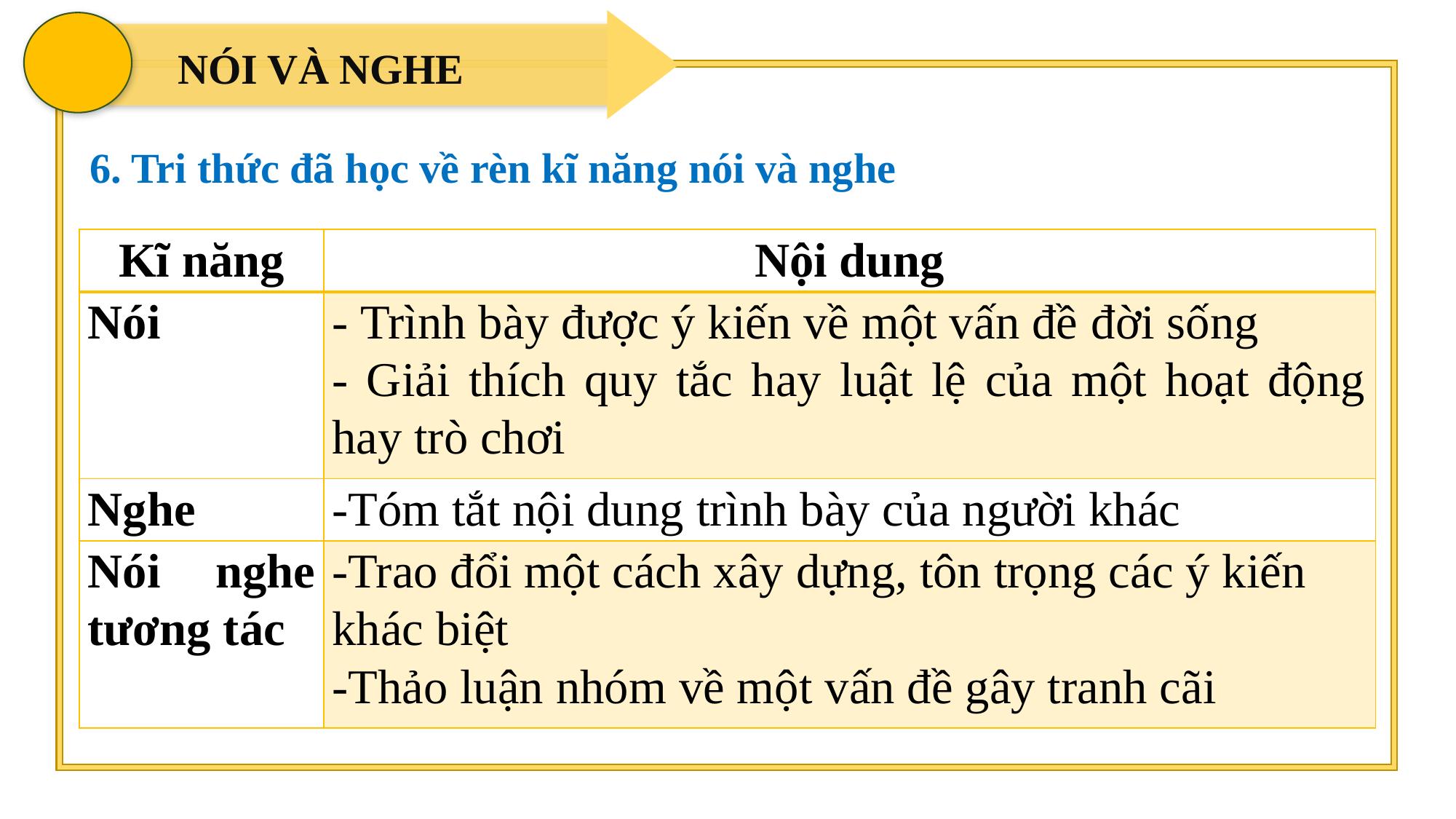

NÓI VÀ NGHE

6. Tri thức đã học về rèn kĩ năng nói và nghe
| Kĩ năng | Nội dung |
| --- | --- |
| Nói | - Trình bày được ý kiến về một vấn đề đời sống - Giải thích quy tắc hay luật lệ của một hoạt động hay trò chơi |
| Nghe | -Tóm tắt nội dung trình bày của người khác |
| Nói nghe tương tác | -Trao đổi một cách xây dựng, tôn trọng các ý kiến khác biệt -Thảo luận nhóm về một vấn đề gây tranh cãi |